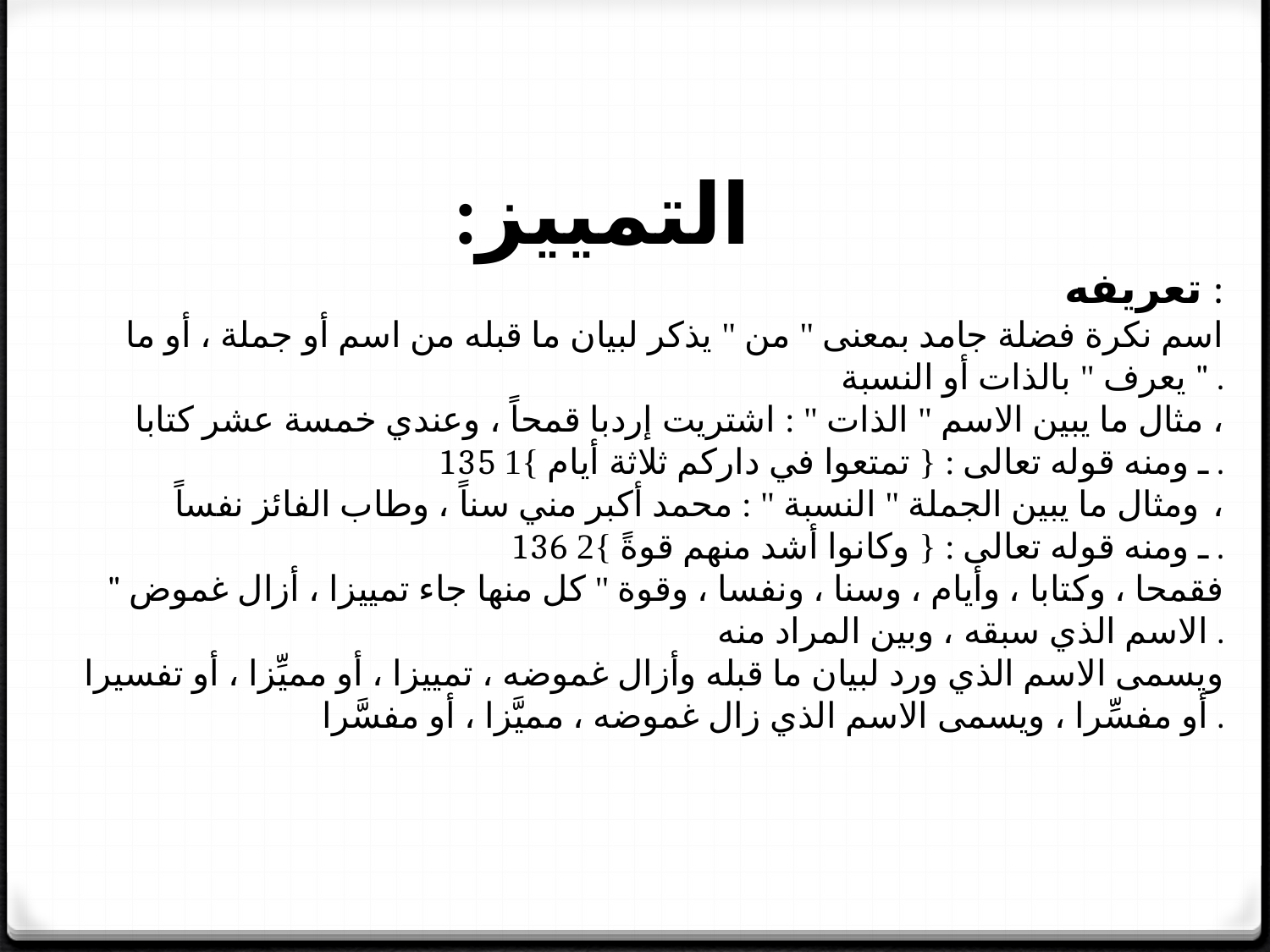

:التمييز
تعريفه :
اسم نكرة فضلة جامد بمعنى " من " يذكر لبيان ما قبله من اسم أو جملة ، أو ما يعرف " بالذات أو النسبة " .
مثال ما يبين الاسم " الذات " : اشتريت إردبا قمحاً ، وعندي خمسة عشر كتابا ،
135 ـ ومنه قوله تعالى : { تمتعوا في داركم ثلاثة أيام }1 .
ومثال ما يبين الجملة " النسبة " : محمد أكبر مني سناً ، وطاب الفائز نفساً ،
136 ـ ومنه قوله تعالى : { وكانوا أشد منهم قوةً }2 .
" فقمحا ، وكتابا ، وأيام ، وسنا ، ونفسا ، وقوة " كل منها جاء تمييزا ، أزال غموض الاسم الذي سبقه ، وبين المراد منه .
ويسمى الاسم الذي ورد لبيان ما قبله وأزال غموضه ، تمييزا ، أو مميِّزا ، أو تفسيرا أو مفسِّرا ، ويسمى الاسم الذي زال غموضه ، مميَّزا ، أو مفسَّرا .